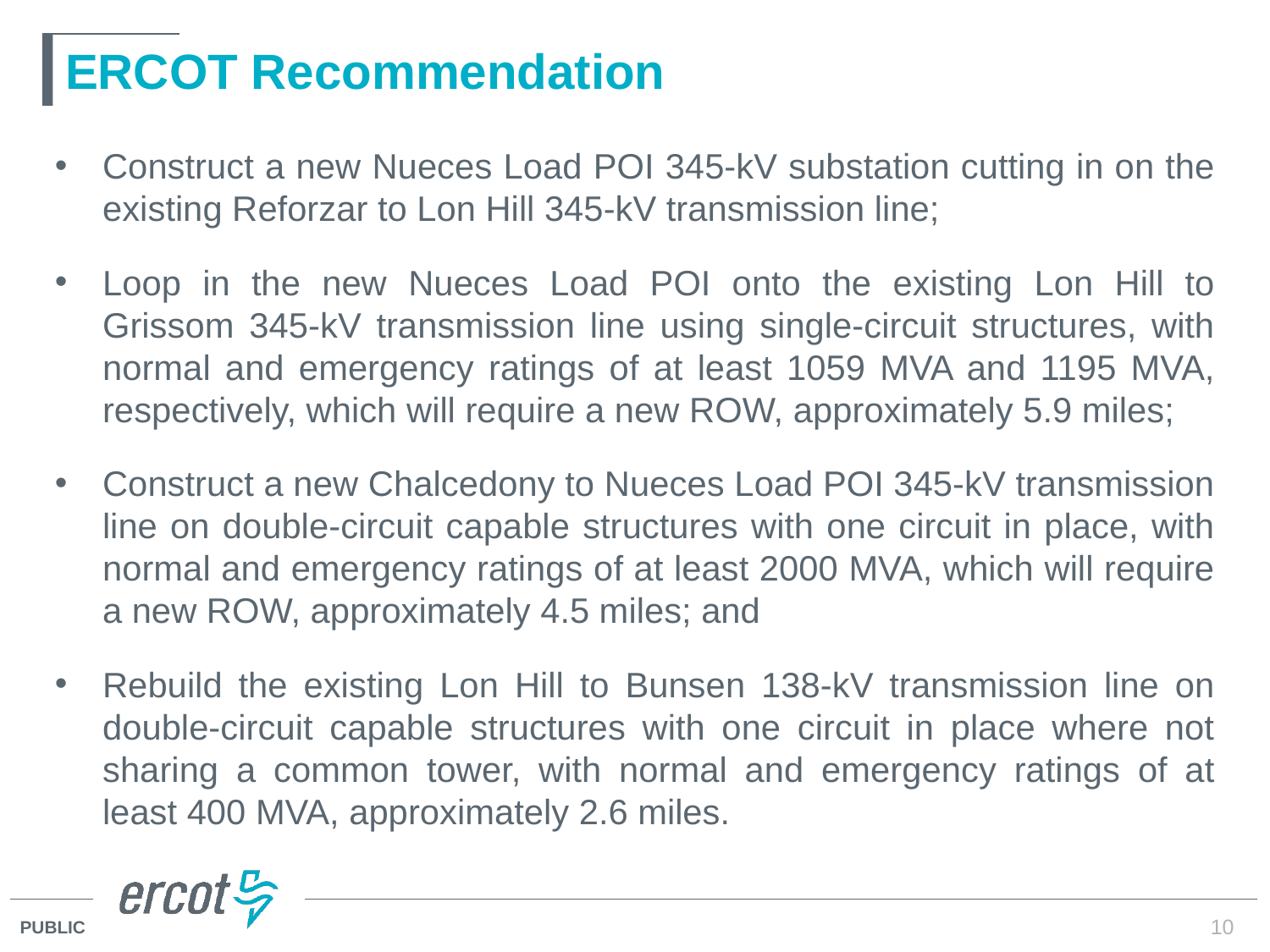

# ERCOT Recommendation
Construct a new Nueces Load POI 345-kV substation cutting in on the existing Reforzar to Lon Hill 345-kV transmission line;
Loop in the new Nueces Load POI onto the existing Lon Hill to Grissom 345-kV transmission line using single-circuit structures, with normal and emergency ratings of at least 1059 MVA and 1195 MVA, respectively, which will require a new ROW, approximately 5.9 miles;
Construct a new Chalcedony to Nueces Load POI 345-kV transmission line on double-circuit capable structures with one circuit in place, with normal and emergency ratings of at least 2000 MVA, which will require a new ROW, approximately 4.5 miles; and
Rebuild the existing Lon Hill to Bunsen 138-kV transmission line on double-circuit capable structures with one circuit in place where not sharing a common tower, with normal and emergency ratings of at least 400 MVA, approximately 2.6 miles.
10